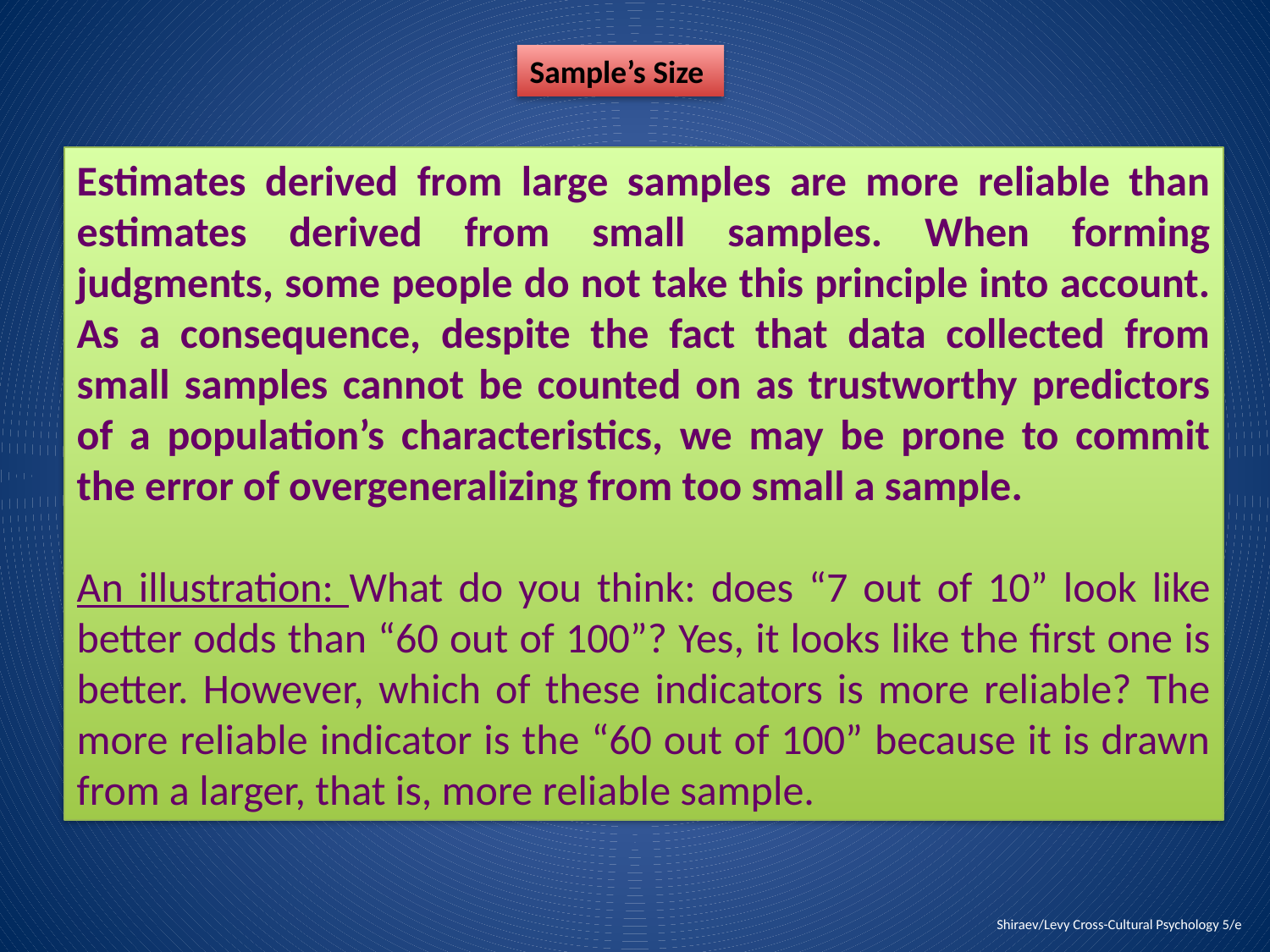

Sample’s Size
Estimates derived from large samples are more reliable than estimates derived from small samples. When forming judgments, some people do not take this principle into account. As a consequence, despite the fact that data collected from small samples cannot be counted on as trustworthy predictors of a population’s characteristics, we may be prone to commit the error of overgeneralizing from too small a sample.

An illustration: What do you think: does “7 out of 10” look like better odds than “60 out of 100”? Yes, it looks like the first one is better. However, which of these indicators is more reliable? The more reliable indicator is the “60 out of 100” because it is drawn from a larger, that is, more reliable sample.
Shiraev/Levy Cross-Cultural Psychology 5/e